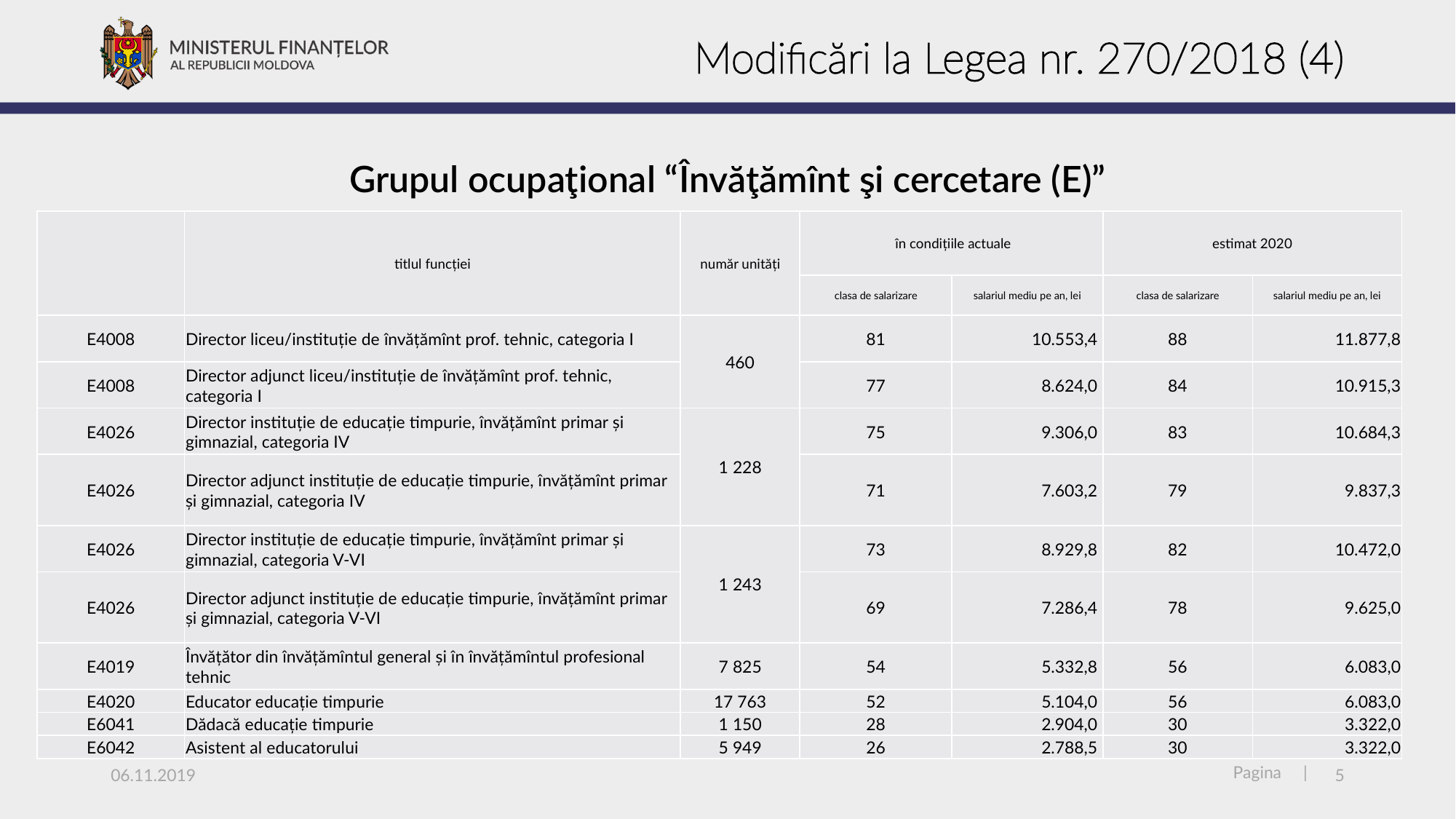

Modificări la Legea nr. 270/2018 (4)

# Grupul ocupaţional “Învăţămînt şi cercetare (E)”
|  | titlul funcției | număr unități | în condițiile actuale |  | estimat 2020 |  |
| --- | --- | --- | --- | --- | --- | --- |
|  |  |  | clasa de salarizare | salariul mediu pe an, lei | clasa de salarizare | salariul mediu pe an, lei |
| E4008 | Director liceu/instituție de învățămînt prof. tehnic, categoria I | 460 | 81 | 10.553,4 | 88 | 11.877,8 |
| E4008 | Director adjunct liceu/instituție de învățămînt prof. tehnic, categoria I |  | 77 | 8.624,0 | 84 | 10.915,3 |
| E4026 | Director instituție de educație timpurie, învățămînt primar și gimnazial, categoria IV | 1 228 | 75 | 9.306,0 | 83 | 10.684,3 |
| E4026 | Director adjunct instituție de educație timpurie, învățămînt primar și gimnazial, categoria IV |  | 71 | 7.603,2 | 79 | 9.837,3 |
| E4026 | Director instituție de educație timpurie, învățămînt primar și gimnazial, categoria V-VI | 1 243 | 73 | 8.929,8 | 82 | 10.472,0 |
| E4026 | Director adjunct instituție de educație timpurie, învățămînt primar și gimnazial, categoria V-VI |  | 69 | 7.286,4 | 78 | 9.625,0 |
| E4019 | Învățător din învățămîntul general și în învățămîntul profesional tehnic | 7 825 | 54 | 5.332,8 | 56 | 6.083,0 |
| E4020 | Educator educație timpurie | 17 763 | 52 | 5.104,0 | 56 | 6.083,0 |
| E6041 | Dădacă educație timpurie | 1 150 | 28 | 2.904,0 | 30 | 3.322,0 |
| E6042 | Asistent al educatorului | 5 949 | 26 | 2.788,5 | 30 | 3.322,0 |
06.11.2019
5